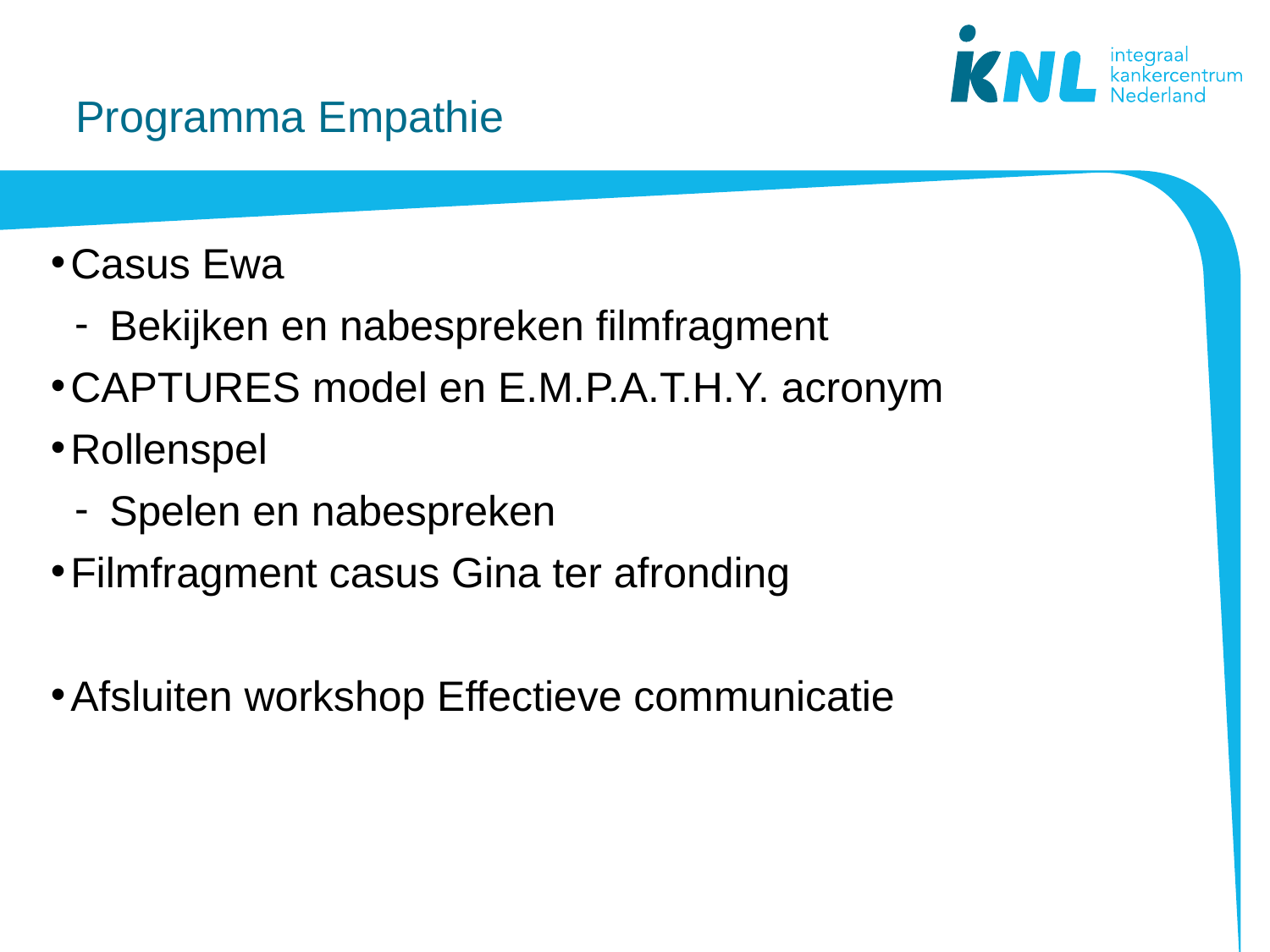

# Programma Empathie
Casus Ewa
Bekijken en nabespreken filmfragment
CAPTURES model en E.M.P.A.T.H.Y. acronym
Rollenspel
Spelen en nabespreken
Filmfragment casus Gina ter afronding

Afsluiten workshop Effectieve communicatie